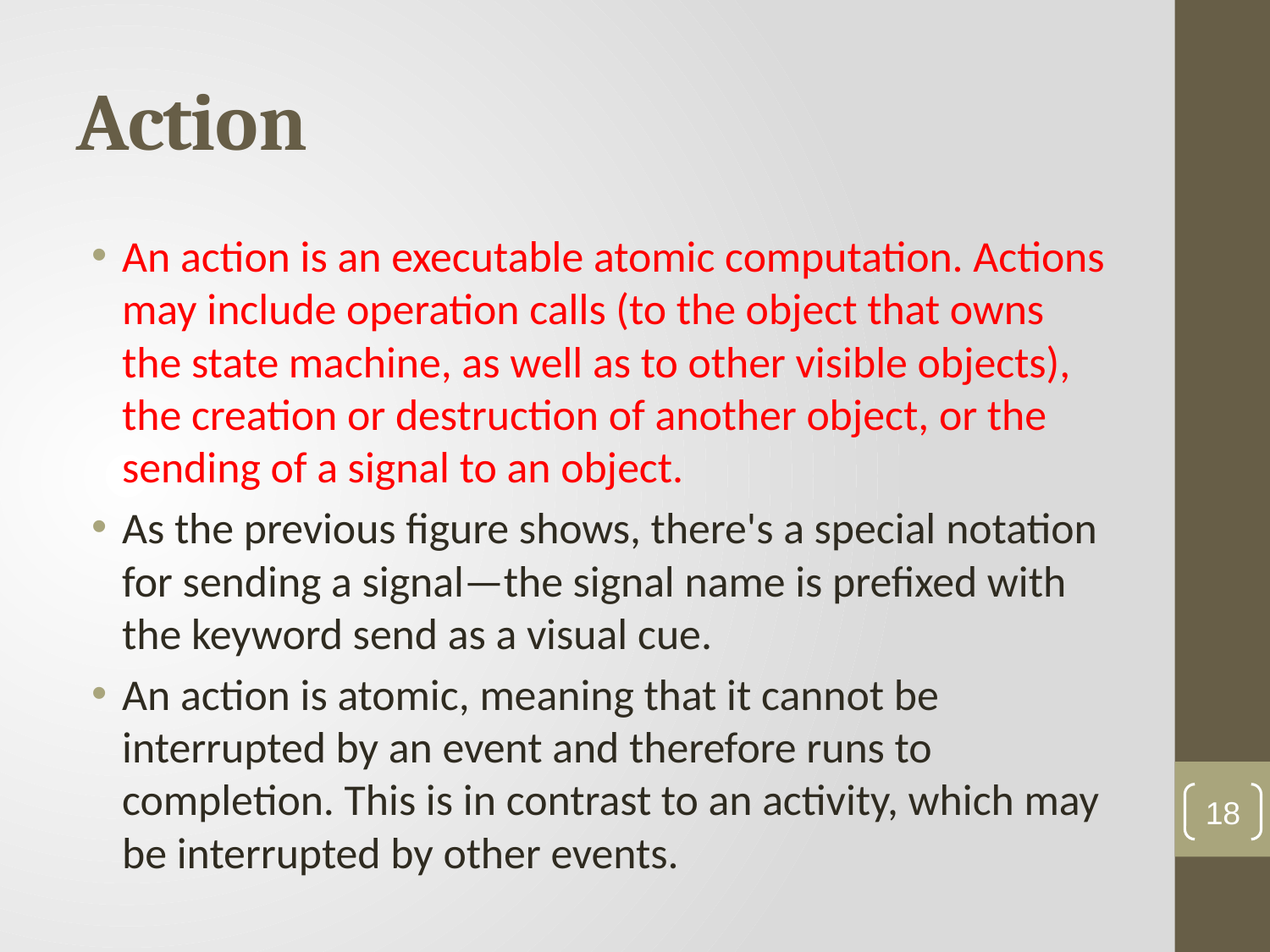

# Action
An action is an executable atomic computation. Actions may include operation calls (to the object that owns the state machine, as well as to other visible objects), the creation or destruction of another object, or the sending of a signal to an object.
As the previous figure shows, there's a special notation for sending a signal—the signal name is prefixed with the keyword send as a visual cue.
An action is atomic, meaning that it cannot be interrupted by an event and therefore runs to completion. This is in contrast to an activity, which may be interrupted by other events.
18